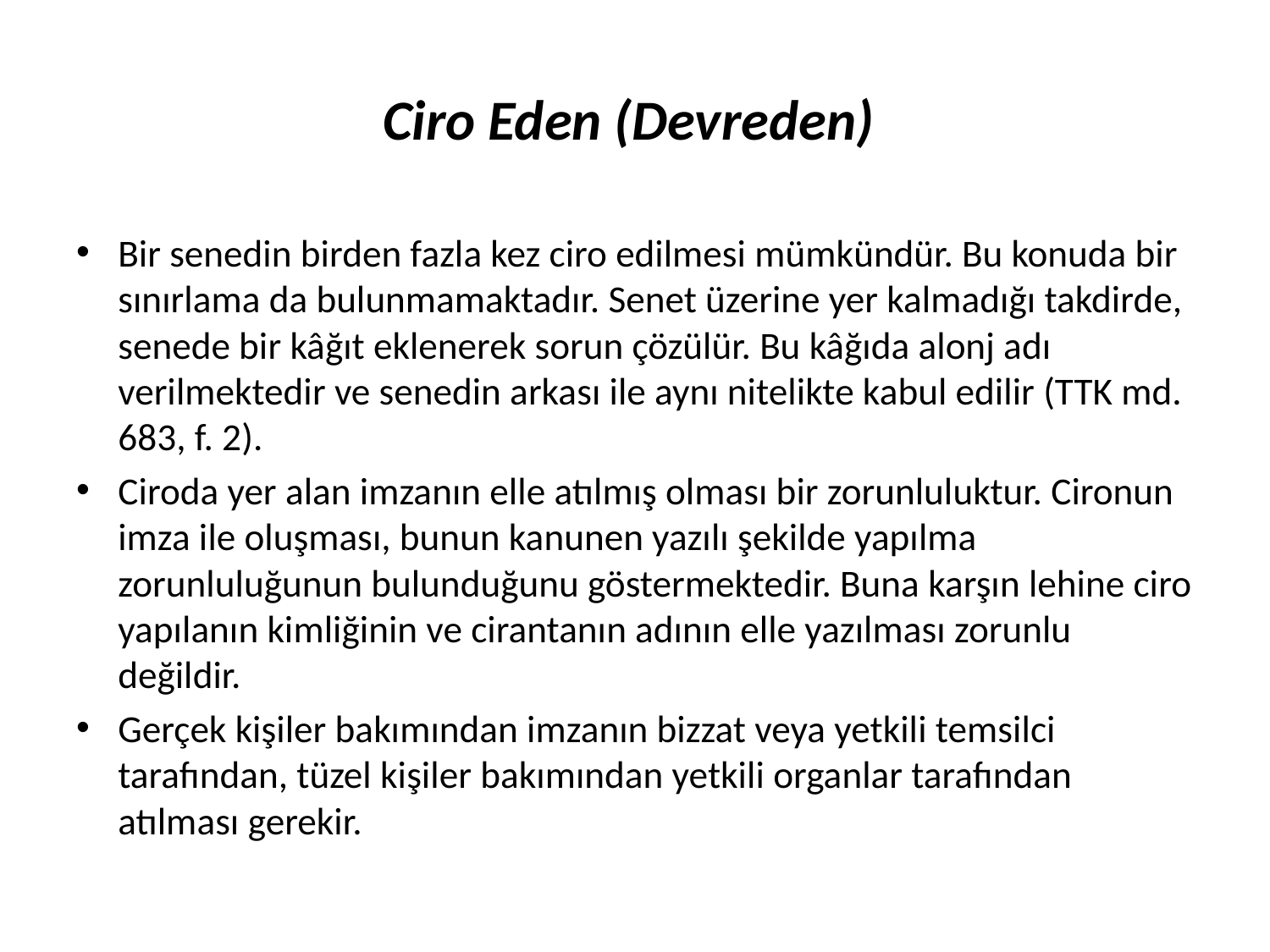

# Ciro Eden (Devreden)
Bir senedin birden fazla kez ciro edilmesi mümkündür. Bu konuda bir sınırlama da bulunmamaktadır. Senet üzerine yer kalmadığı takdirde, senede bir kâğıt eklenerek sorun çözülür. Bu kâğıda alonj adı verilmektedir ve senedin arkası ile aynı nitelikte kabul edilir (TTK md. 683, f. 2).
Ciroda yer alan imzanın elle atılmış olması bir zorunluluktur. Cironun imza ile oluşması, bunun kanunen yazılı şekilde yapılma zorunluluğunun bulunduğunu göstermektedir. Buna karşın lehine ciro yapılanın kimliğinin ve cirantanın adının elle yazılması zorunlu değildir.
Gerçek kişiler bakımından imzanın bizzat veya yetkili temsilci tarafından, tüzel kişiler bakımından yetkili organlar tarafından atılması gerekir.